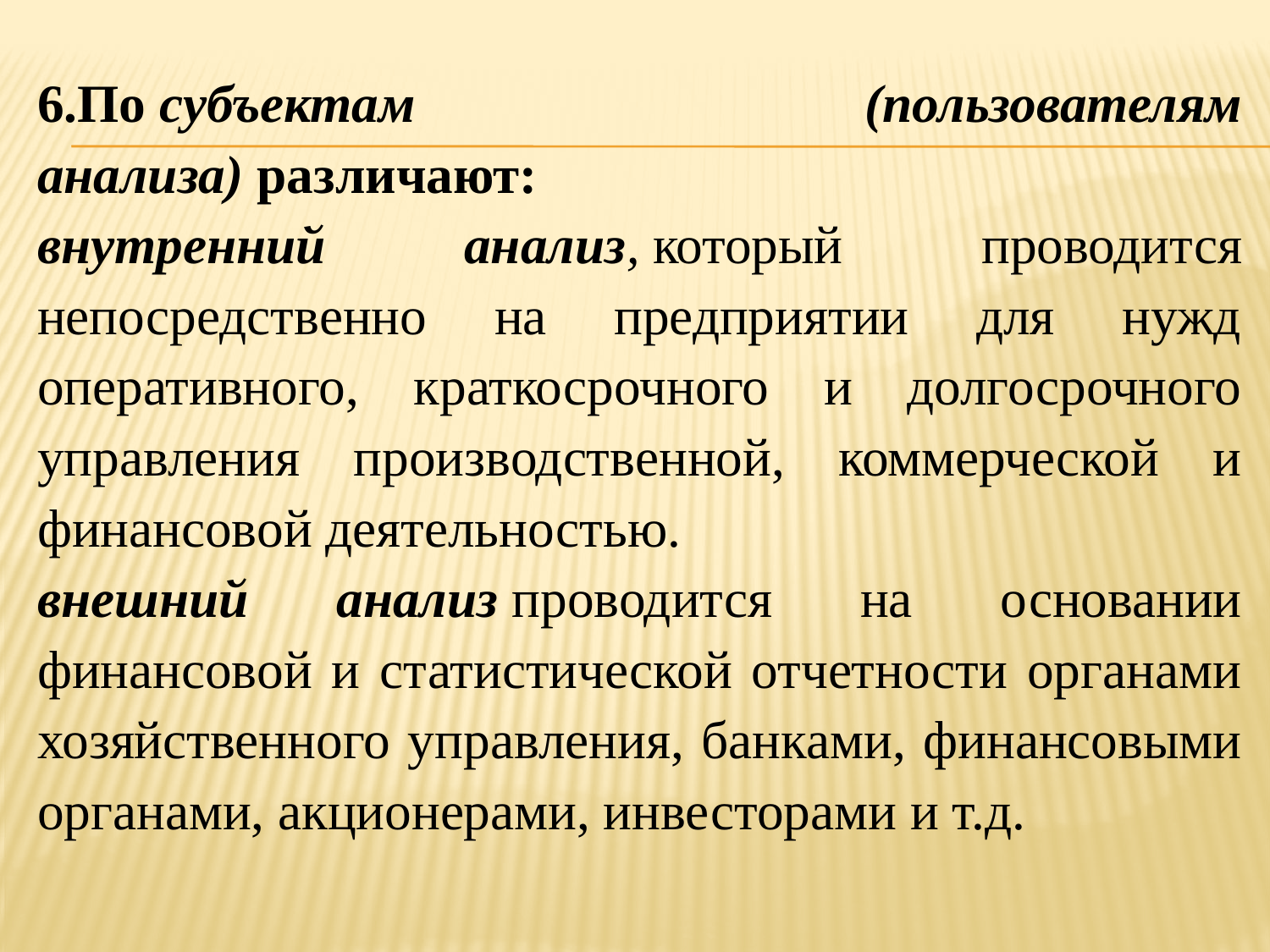

6.По субъектам (пользователям анализа) различают:
внутренний анализ, который проводится непосредственно на предприятии для нужд оперативного, краткосрочного и долгосрочного управления производственной, коммерческой и финансовой деятельностью.
внешний анализ проводится на основании финансовой и статистической отчетности органами хозяйственного управления, банками, финансовыми органами, акционерами, инвесторами и т.д.